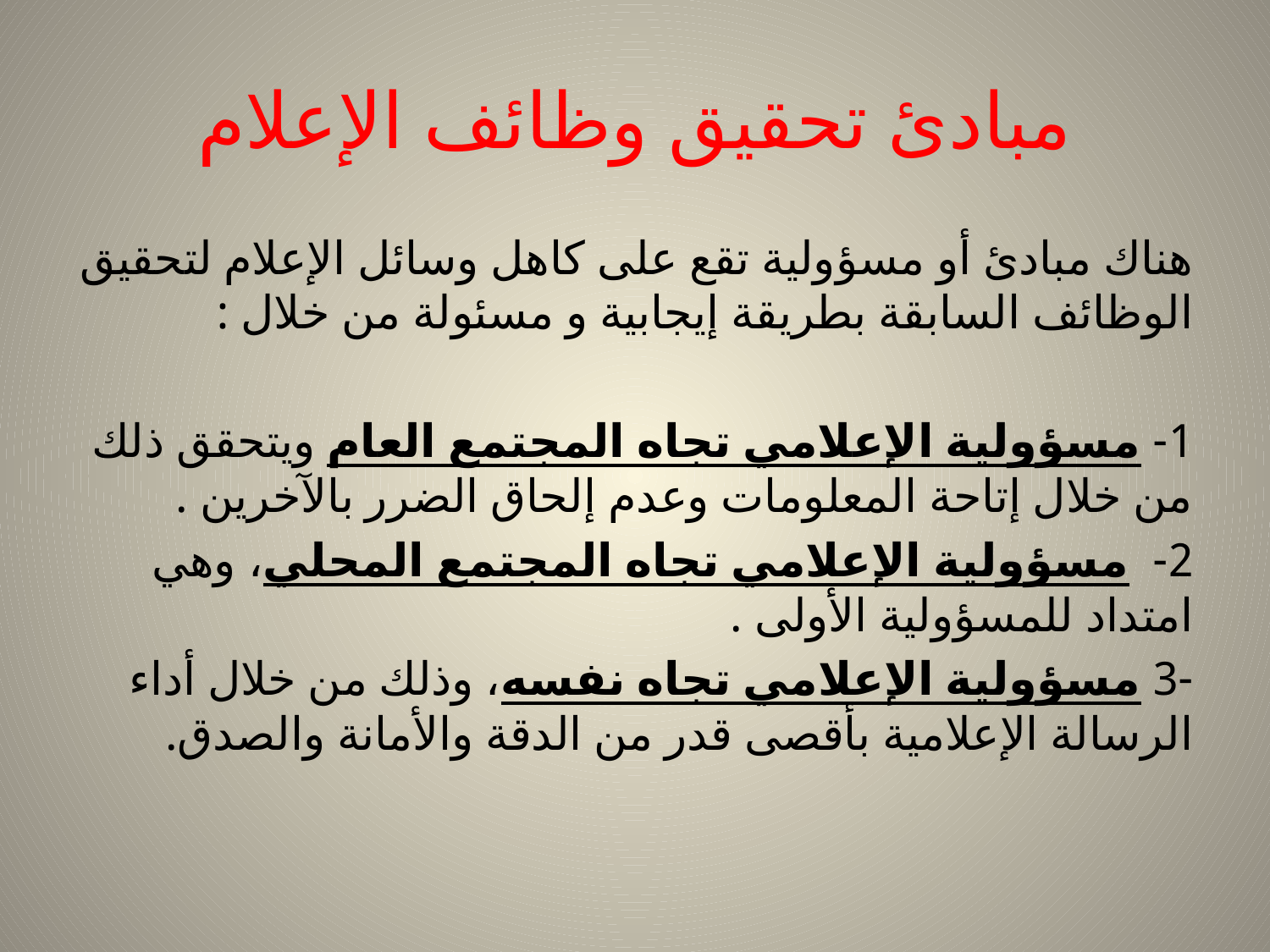

# مبادئ تحقيق وظائف الإعلام
هناك مبادئ أو مسؤولية تقع على كاهل وسائل الإعلام لتحقيق الوظائف السابقة بطريقة إيجابية و مسئولة من خلال :

1- مسؤولية الإعلامي تجاه المجتمع العام ويتحقق ذلك من خلال إتاحة المعلومات وعدم إلحاق الضرر بالآخرين .
2-  مسؤولية الإعلامي تجاه المجتمع المحلي، وهي امتداد للمسؤولية الأولى .
-3 مسؤولية الإعلامي تجاه نفسه، وذلك من خلال أداء الرسالة الإعلامية بأقصى قدر من الدقة والأمانة والصدق.